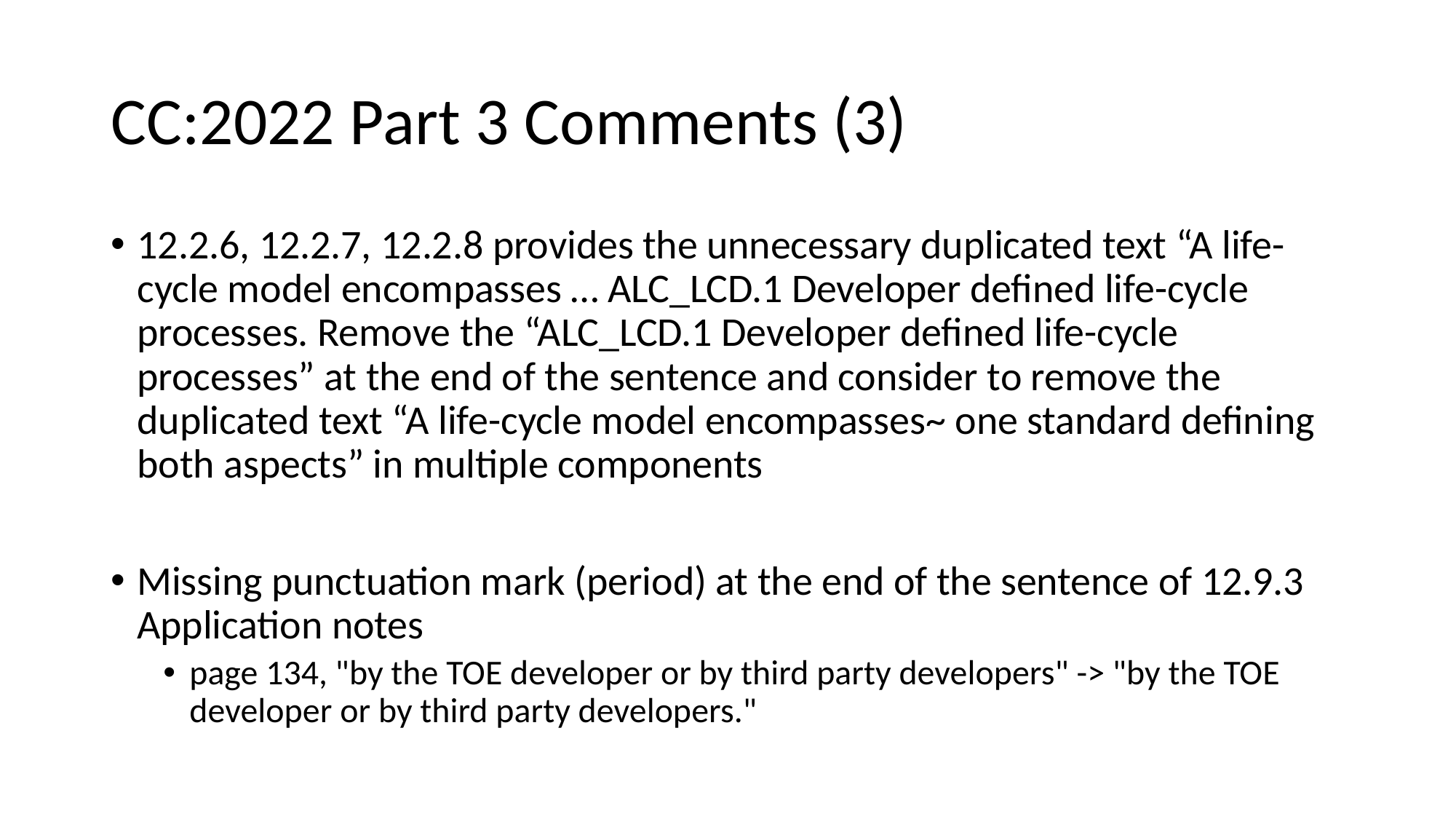

# CC:2022 Part 3 Comments (3)
12.2.6, 12.2.7, 12.2.8 provides the unnecessary duplicated text “A life-cycle model encompasses … ALC_LCD.1 Developer defined life-cycle processes. Remove the “ALC_LCD.1 Developer defined life-cycle processes” at the end of the sentence and consider to remove the duplicated text “A life-cycle model encompasses~ one standard defining both aspects” in multiple components

Missing punctuation mark (period) at the end of the sentence of 12.9.3 Application notes
page 134, "by the TOE developer or by third party developers" -> "by the TOE developer or by third party developers."